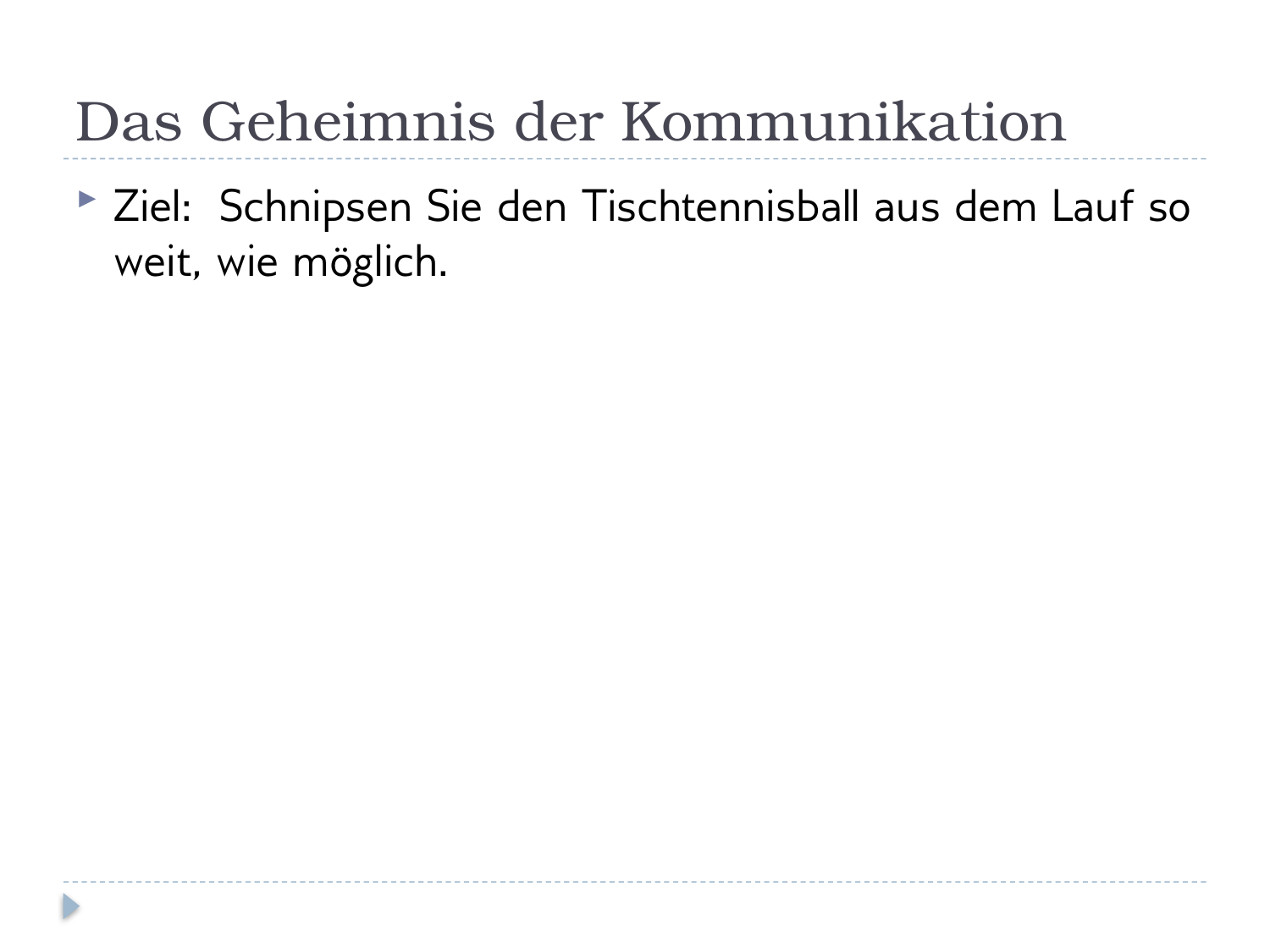

# Das Geheimnis der Kommunikation
Ziel:  Schnipsen Sie den Tischtennisball aus dem Lauf so weit, wie möglich.